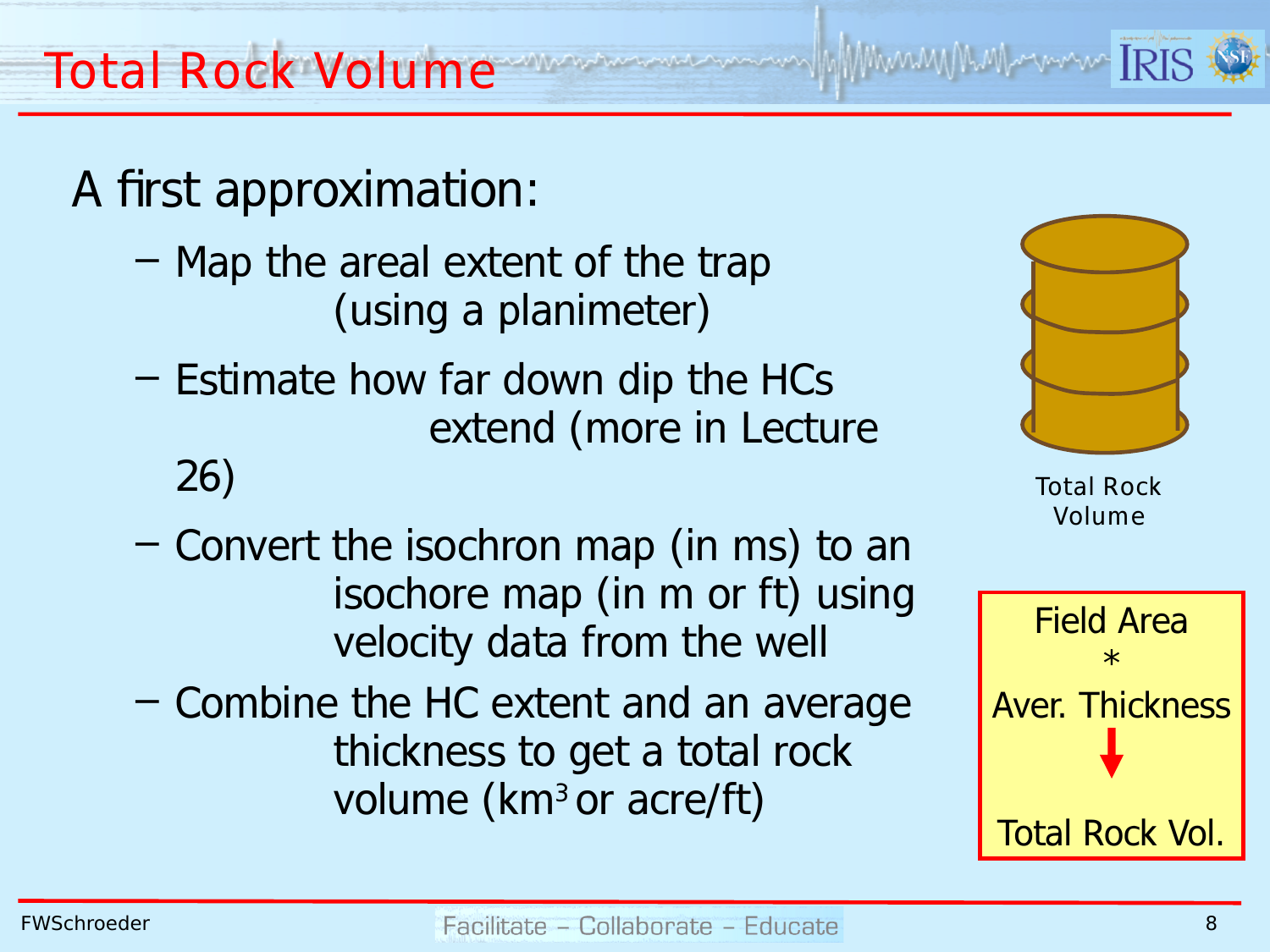

# Total Rock Volume
A first approximation:
Map the areal extent of the trap 	         	(using a planimeter)
Estimate how far down dip the HCs 		extend (more in Lecture 26)
Convert the isochron map (in ms) to an 	isochore map (in m or ft) using 	velocity data from the well
Combine the HC extent and an average 	thickness to get a total rock 	volume (km3 or acre/ft)

Total Rock
Volume
Field Area
*
Aver. Thickness

Total Rock Vol.